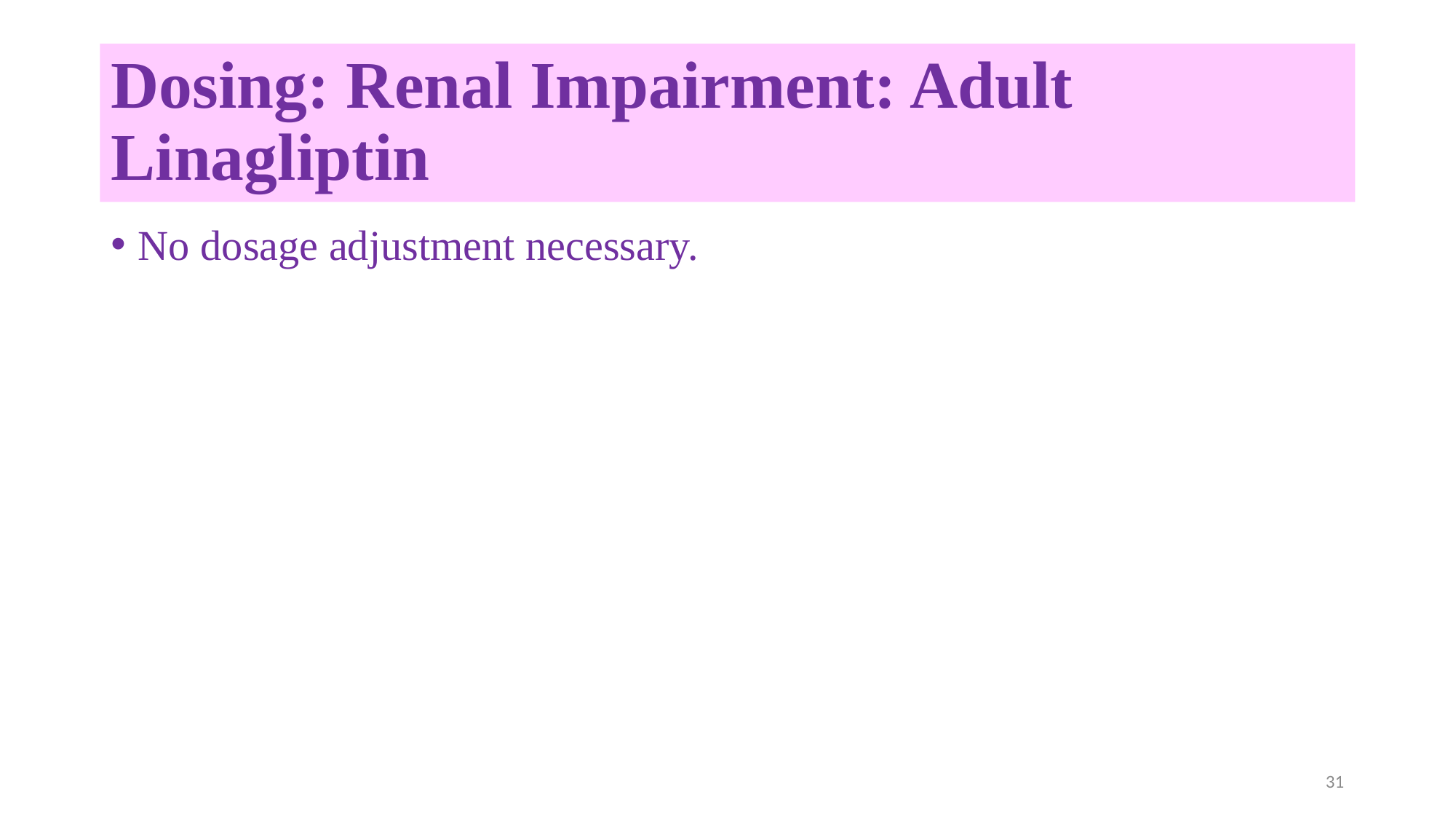

# Dosing: Renal Impairment: Adult Linagliptin
No dosage adjustment necessary.
31